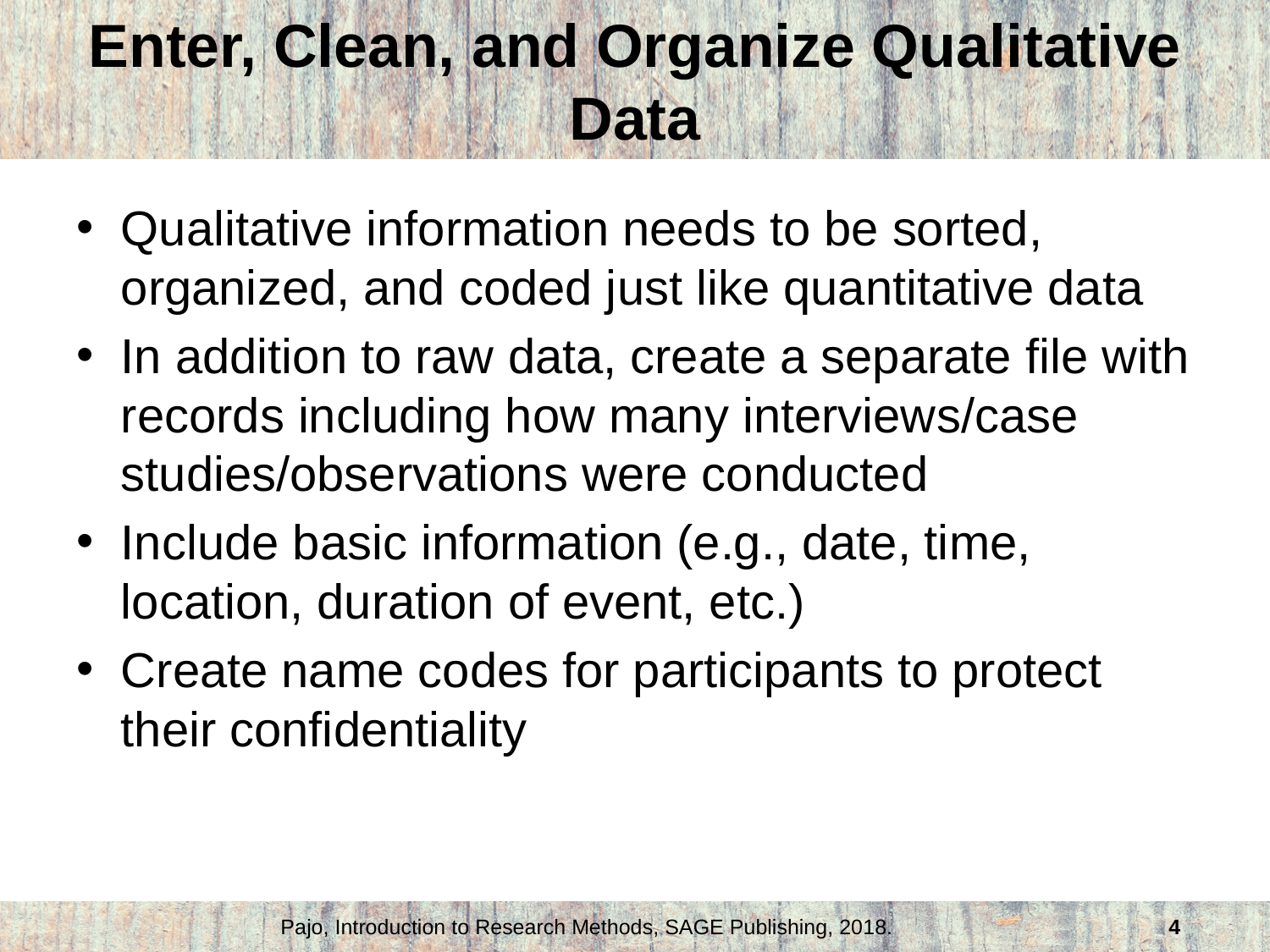

# Enter, Clean, and Organize Qualitative Data
Qualitative information needs to be sorted, organized, and coded just like quantitative data
In addition to raw data, create a separate file with records including how many interviews/case studies/observations were conducted
Include basic information (e.g., date, time, location, duration of event, etc.)
Create name codes for participants to protect their confidentiality
Pajo, Introduction to Research Methods, SAGE Publishing, 2018.
4